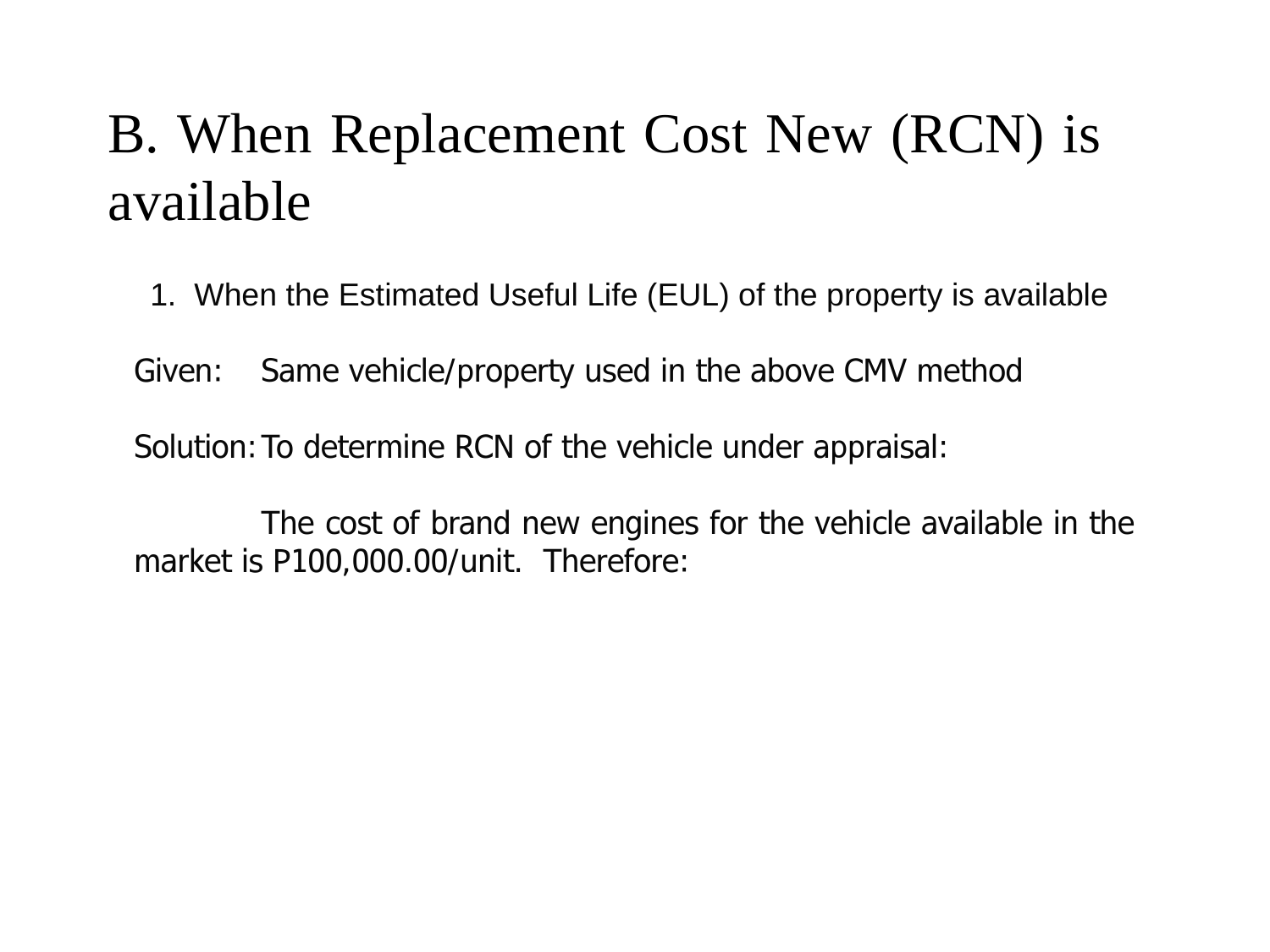

# B. When Replacement Cost New (RCN) is   	available
1.  When the Estimated Useful Life (EUL) of the property is available

	Given:	Same vehicle/property used in the above CMV method

	Solution:	To determine RCN of the vehicle under appraisal:

		The cost of brand new engines for the vehicle available in the 	market is P100,000.00/unit.  Therefore: